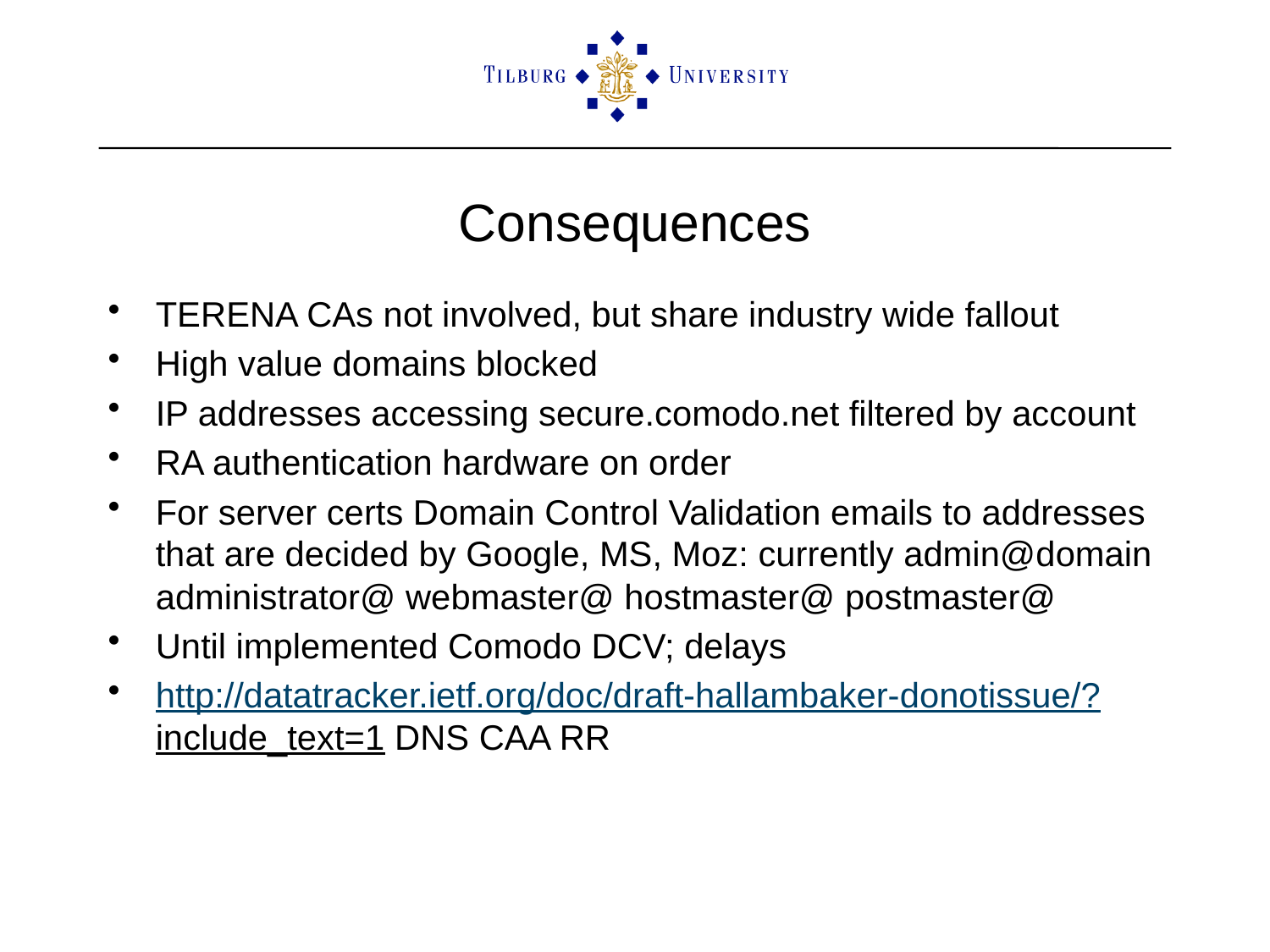

# Consequences
TERENA CAs not involved, but share industry wide fallout
High value domains blocked
IP addresses accessing secure.comodo.net filtered by account
RA authentication hardware on order
For server certs Domain Control Validation emails to addresses that are decided by Google, MS, Moz: currently admin@domain administrator@ webmaster@ hostmaster@ postmaster@
Until implemented Comodo DCV; delays
http://datatracker.ietf.org/doc/draft-hallambaker-donotissue/?include_text=1 DNS CAA RR